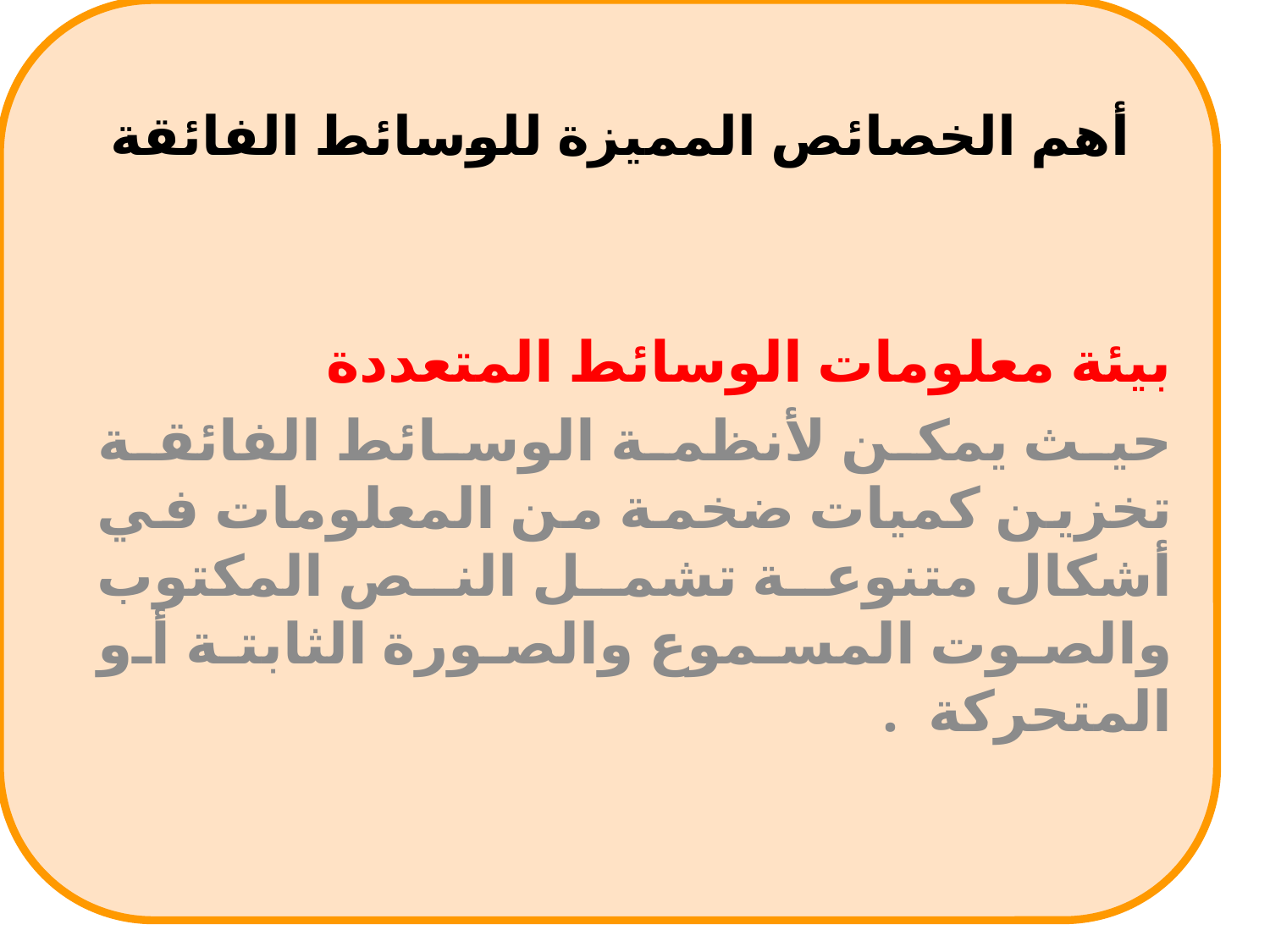

# أهم الخصائص المميزة للوسائط الفائقة
بيئة معلومات الوسائط المتعددة
حيث يمكن لأنظمة الوسائط الفائقة تخزين كميات ضخمة من المعلومات في أشكال متنوعة تشمل النص المكتوب والصوت المسموع والصورة الثابتة أو المتحركة  .